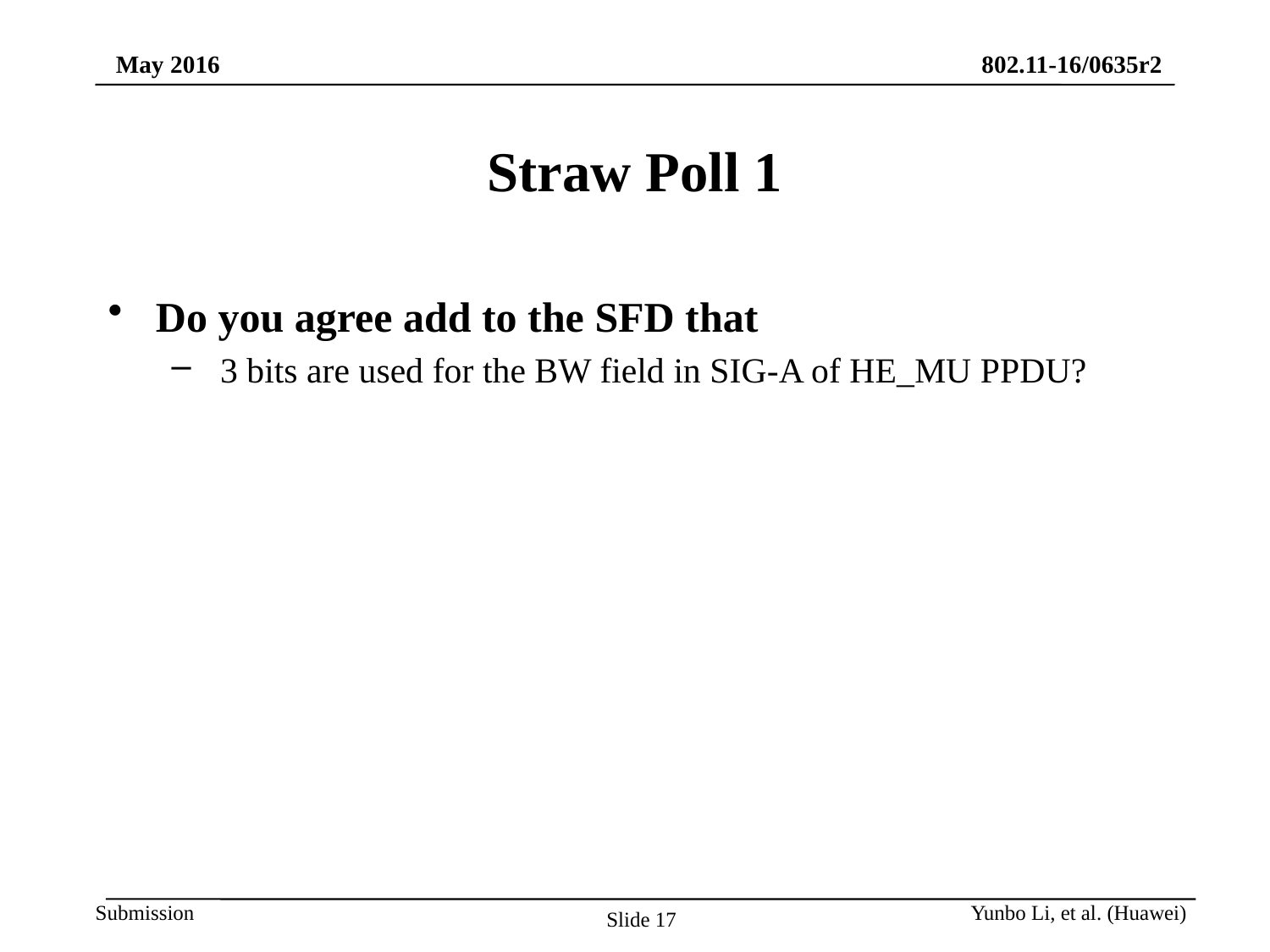

# Straw Poll 1
Do you agree add to the SFD that
 3 bits are used for the BW field in SIG-A of HE_MU PPDU?

Yunbo Li, et al. (Huawei)
Slide 17